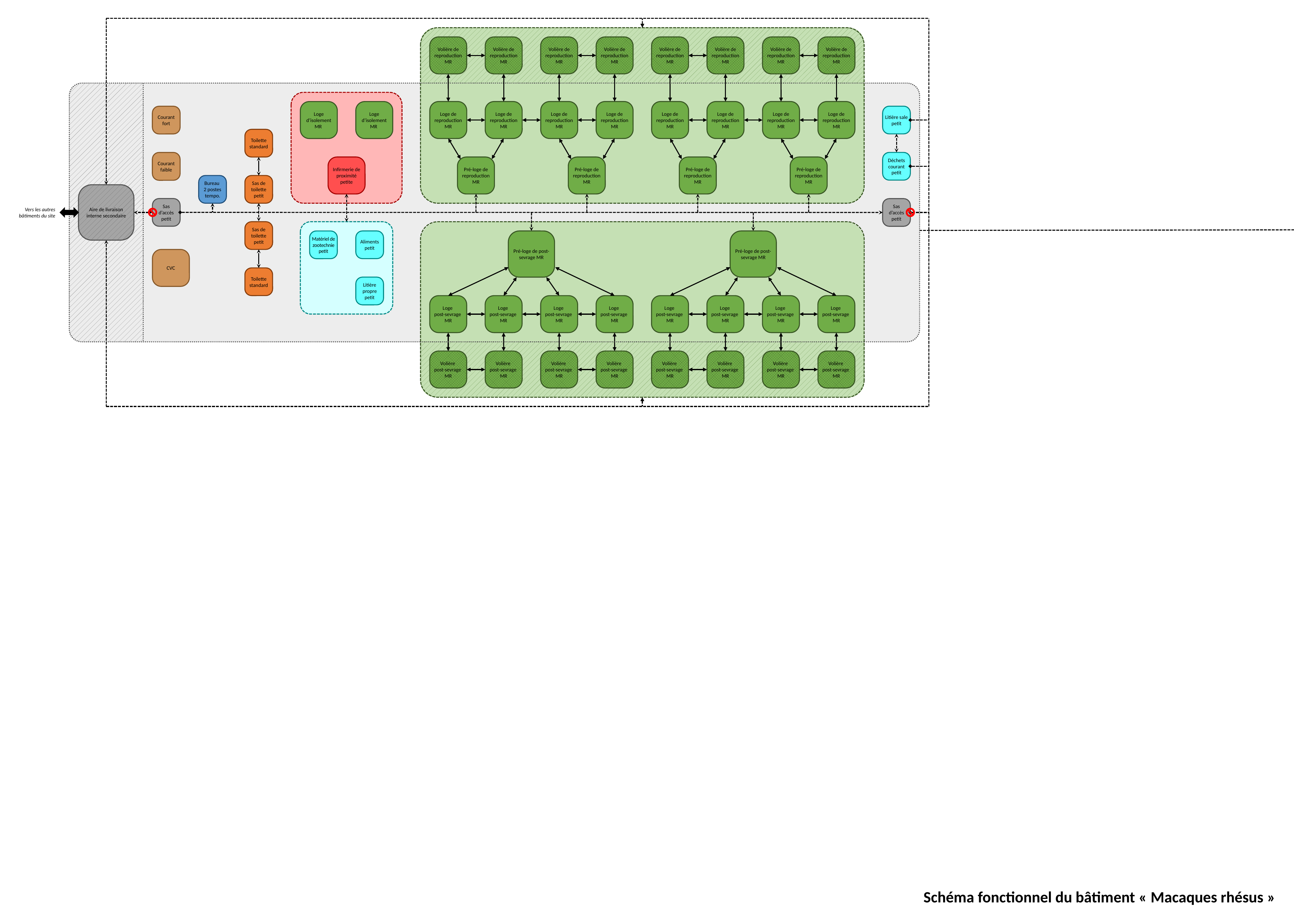

Volière de reproduction
MR
Volière de reproduction
MR
Volière de reproduction
MR
Volière de reproduction
MR
Loge de reproduction
MR
Loge de reproduction
MR
Loge de reproduction
MR
Loge de reproduction
MR
Pré-loge de reproduction MR
Pré-loge de reproduction MR
Volière de reproduction
MR
Volière de reproduction
MR
Volière de reproduction
MR
Volière de reproduction
MR
Loge de reproduction
MR
Loge de reproduction
MR
Loge de reproduction
MR
Loge de reproduction
MR
Pré-loge de reproduction MR
Pré-loge de reproduction MR

Loge d’isolement MR
Loge d’isolement MR
Infirmerie de proximité petite
Litière sale petit
Déchets courant petit
Sas d’accès petit
Courant fort
Courant faible
Sas d’accès petit
Toilette standard
Sas de toilette petit
Sas de toilette petit
Toilette standard

Bureau
2 postes tempo.
Aire de livraison interne secondaire
Vers les autres bâtiments du site

Aliments petit
Matériel de zootechnie petit
Litière propre petit

Volière
post-sevrage
MR
Volière
post-sevrage
MR
Volière
post-sevrage
MR
Volière
post-sevrage
MR
Loge
post-sevrage
MR
Loge
post-sevrage
MR
Loge
post-sevrage
MR
Loge
post-sevrage
MR
Pré-loge de post-sevrage MR
Volière
post-sevrage
MR
Volière
post-sevrage
MR
Volière
post-sevrage
MR
Volière
post-sevrage
MR
Loge
post-sevrage
MR
Loge
post-sevrage
MR
Loge
post-sevrage
MR
Loge
post-sevrage
MR
Pré-loge de post-sevrage MR

CVC
Schéma fonctionnel du bâtiment « Macaques rhésus »